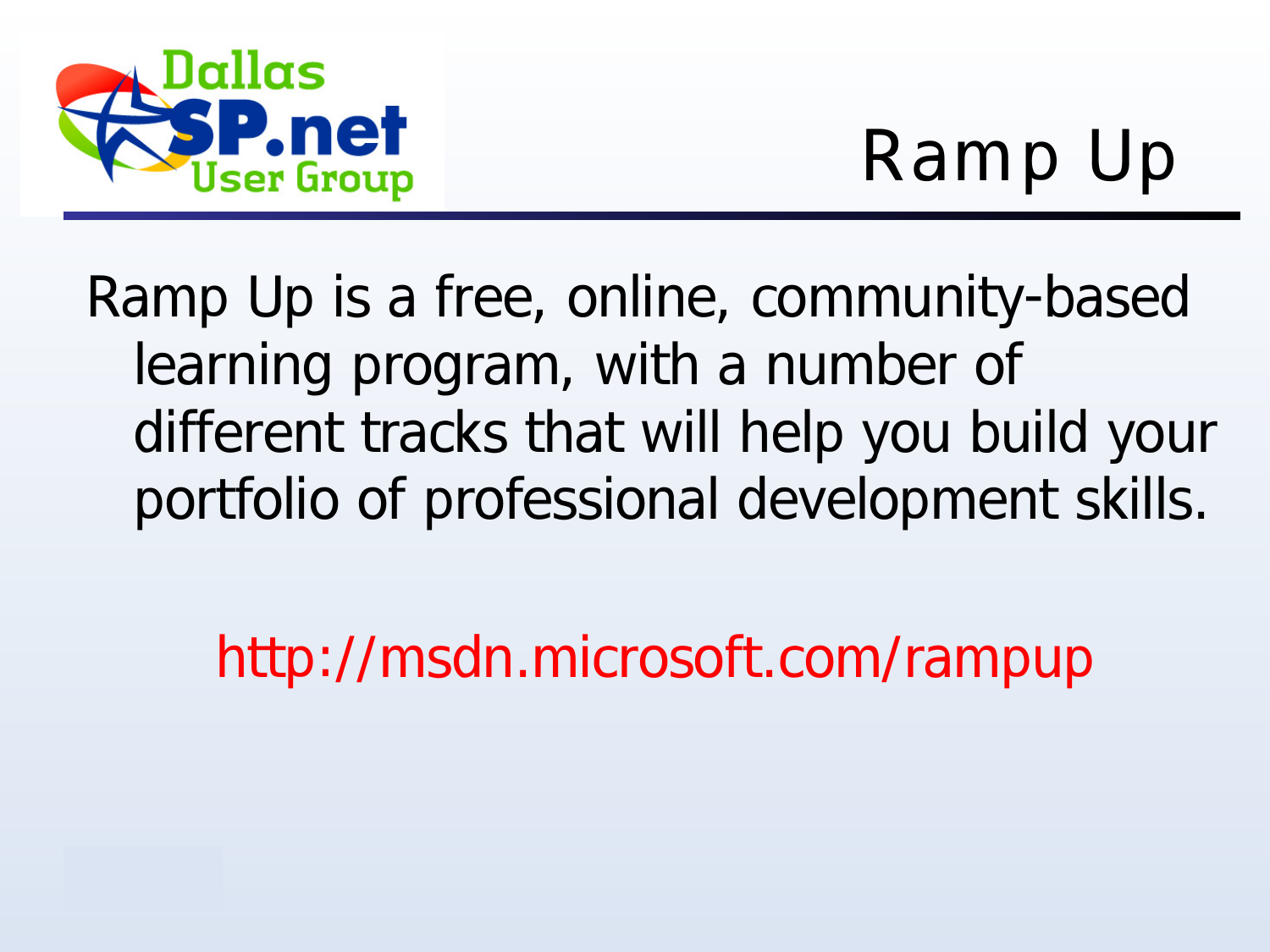

# Ramp Up
Ramp Up is a free, online, community-based learning program, with a number of different tracks that will help you build your portfolio of professional development skills.

http://msdn.microsoft.com/rampup